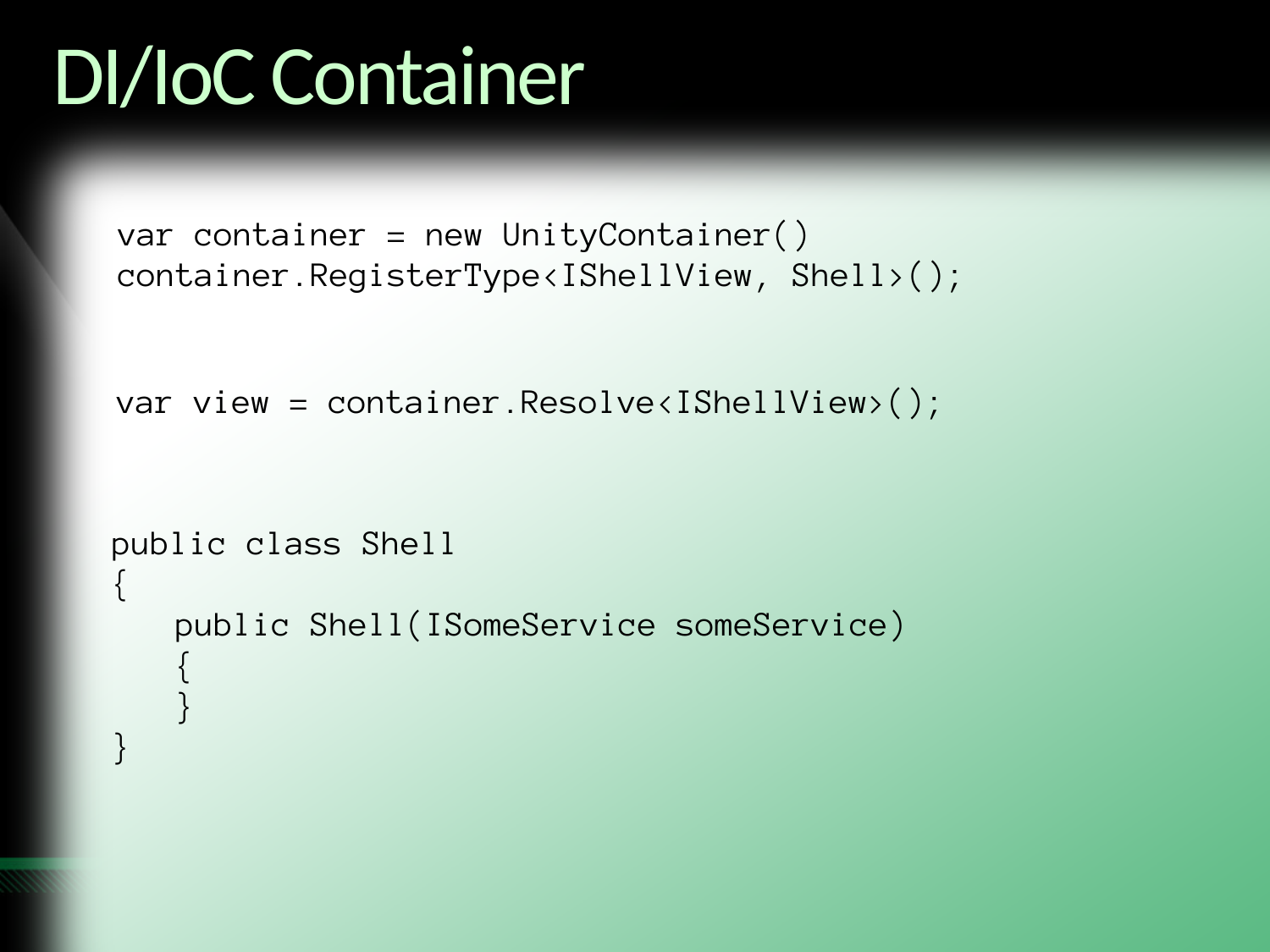

# DI/IoC Container
var container = new UnityContainer()
container.RegisterType<IShellView, Shell>();
var view = container.Resolve<IShellView>();
public class Shell
{
public Shell(ISomeService someService)
{
}
}